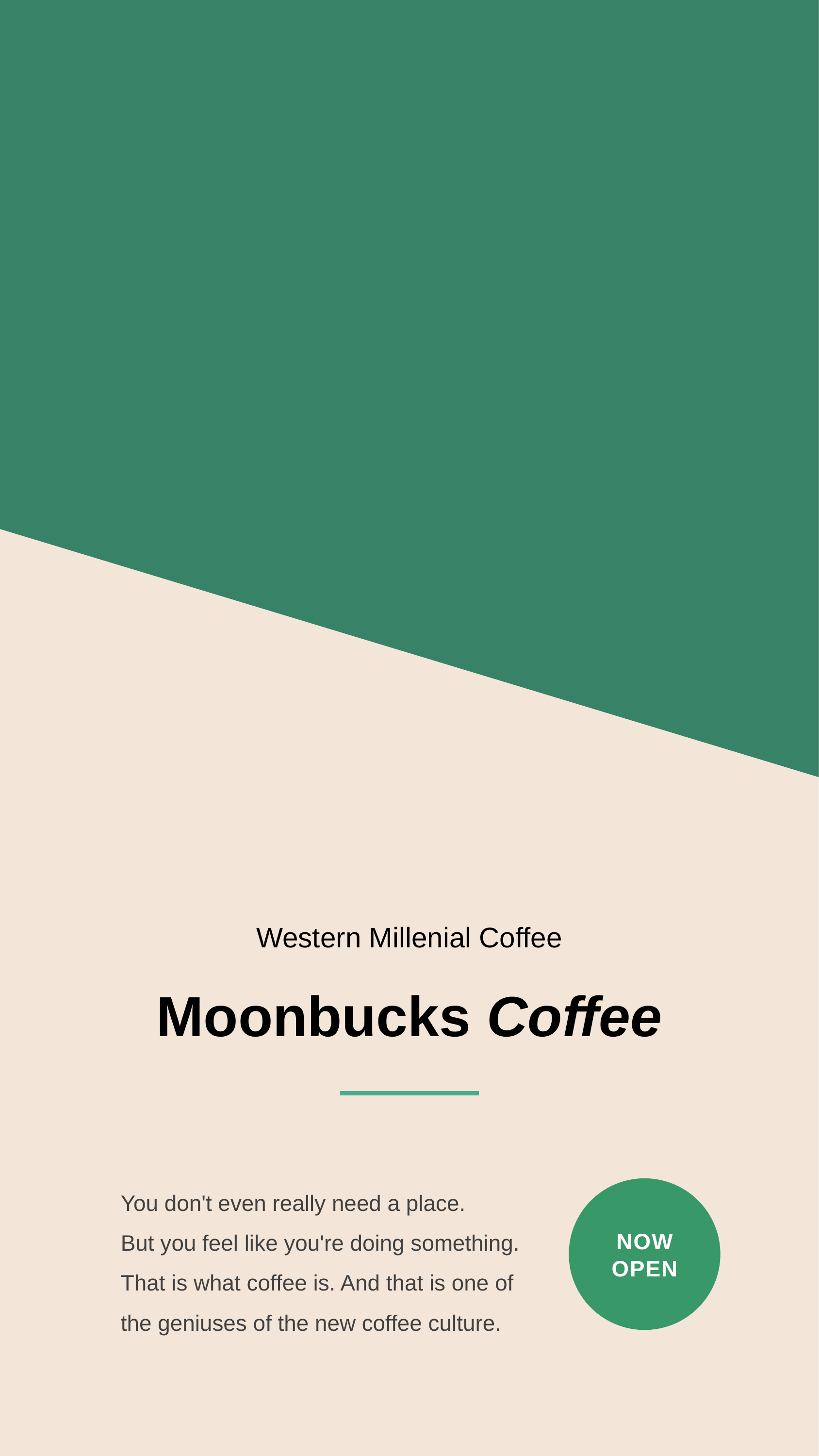

Western Millenial Coffee
Moonbucks Coffee
You don't even really need a place.
But you feel like you're doing something. That is what coffee is. And that is one of the geniuses of the new coffee culture.
NOW
OPEN